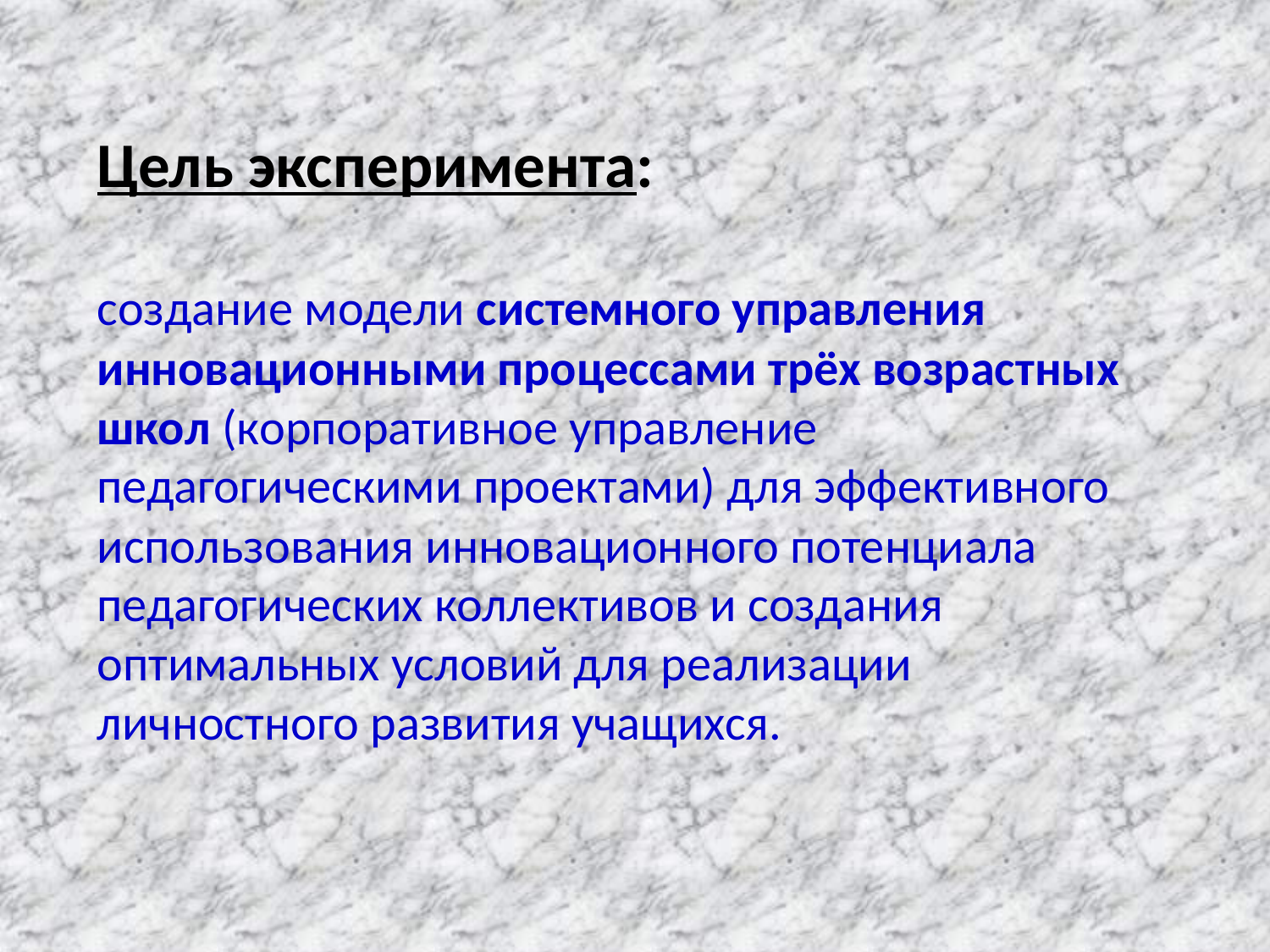

Цель эксперимента:

создание модели системного управления инновационными процессами трёх возрастных школ (корпоративное управление педагогическими проектами) для эффективного использования инновационного потенциала педагогических коллективов и создания оптимальных условий для реализации личностного развития учащихся.